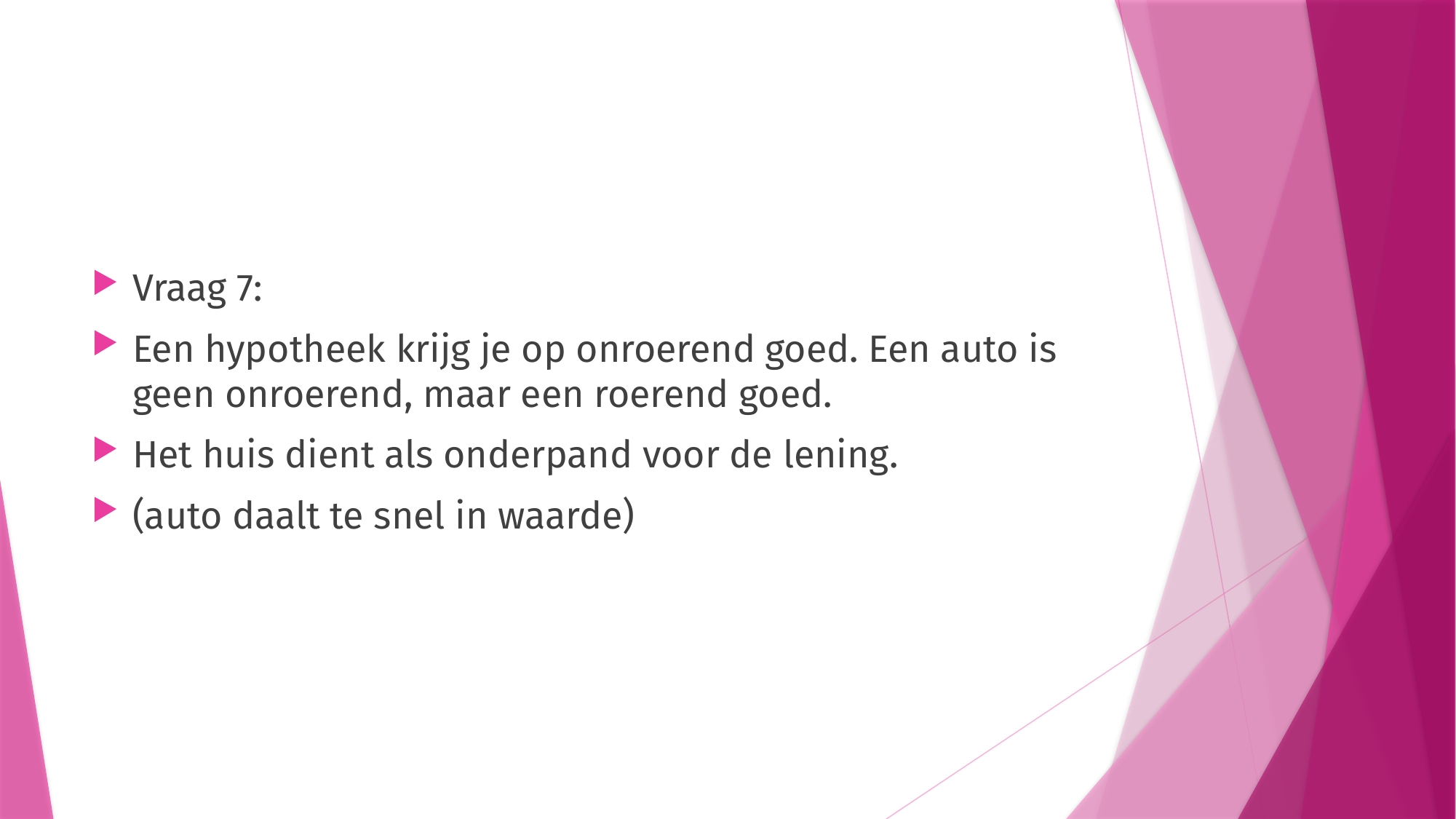

#
Vraag 7:
Een hypotheek krijg je op onroerend goed. Een auto is geen onroerend, maar een roerend goed.
Het huis dient als onderpand voor de lening.
(auto daalt te snel in waarde)